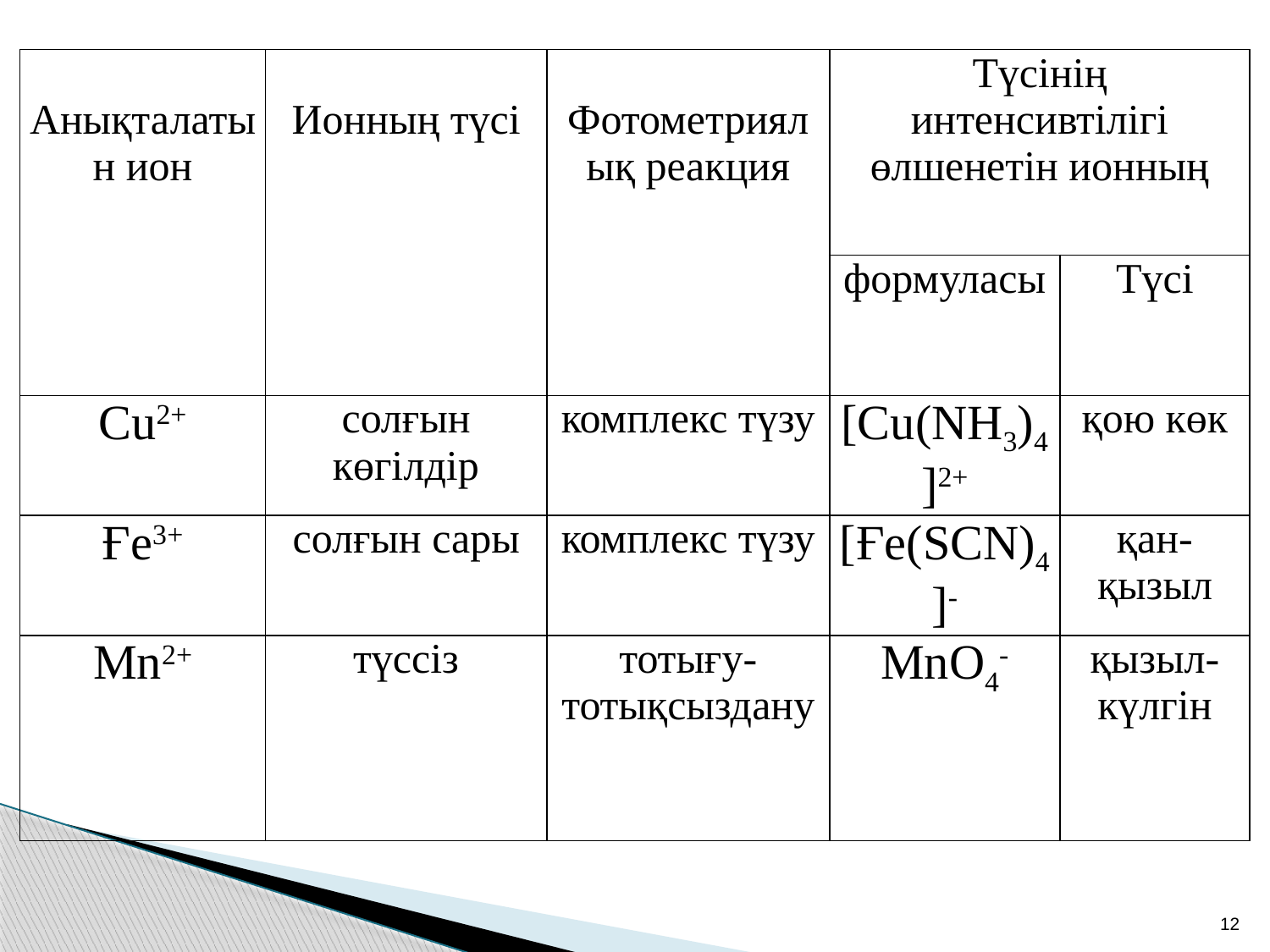

| Анықталатын ион | Ионның түсі | Фотометриялық реакция | Түсінің интенсивтілігі өлшенетін ионның |  |
| --- | --- | --- | --- | --- |
|  |  |  | формуласы | Түсі |
| Сu2+ | солғын көгілдір | комплекс түзу | [Сu(NН3)4]2+ | қою көк |
| Ғе3+ | солғын сары | комплекс түзу | [Ғе(SСN)4]- | қан-қызыл |
| Мn2+ | түссіз | тотығу-тотықсыздану | МnО4- | қызыл-күлгін |
12